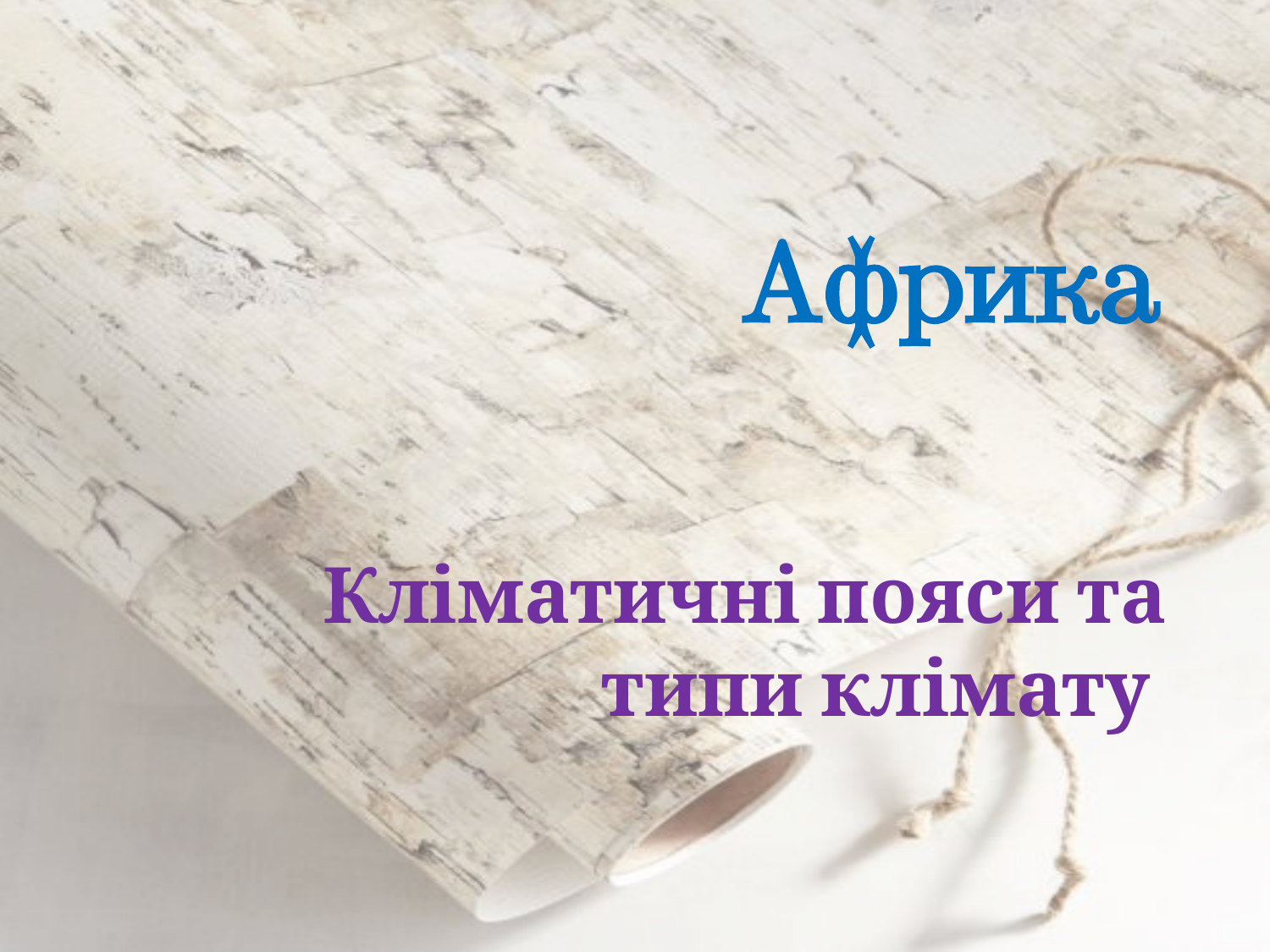

# Африка
Кліматичні пояси та типи клімату